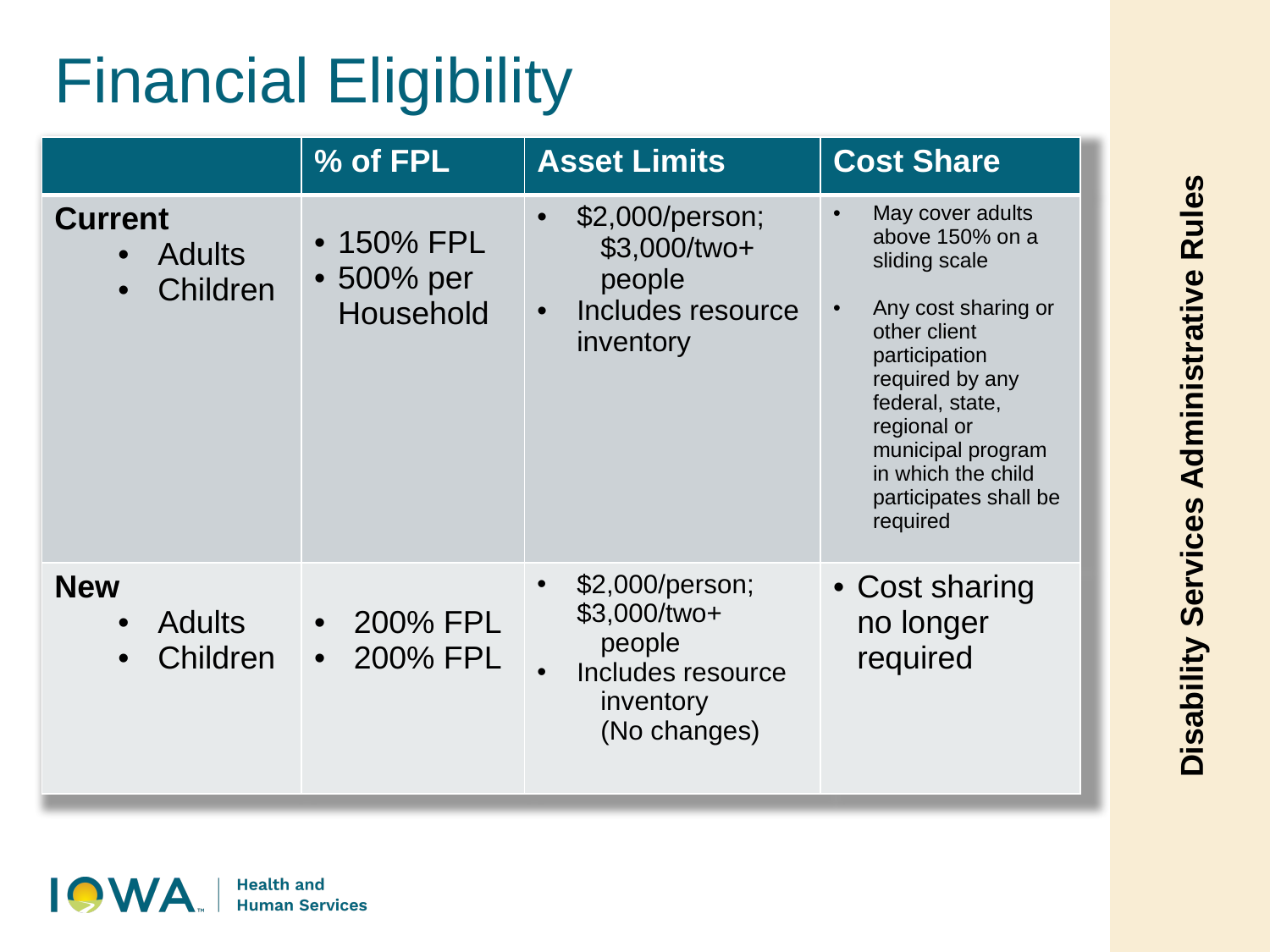

Financial Eligibility
|  | % of FPL | Asset Limits | Cost Share |
| --- | --- | --- | --- |
| Current Adults Children | 150% FPL 500% per Household | $2,000/person;  $3,000/two+  people  Includes resource inventory | May cover adults above 150% on a sliding scale Any cost sharing or other client participation required by any federal, state, regional or municipal program in which the child participates shall be required |
| New Adults Children | 200% FPL 200% FPL | $2,000/person;  $3,000/two+  people  Includes resource  inventory  (No changes) | Cost sharing no longer required |
Disability Services Administrative Rules